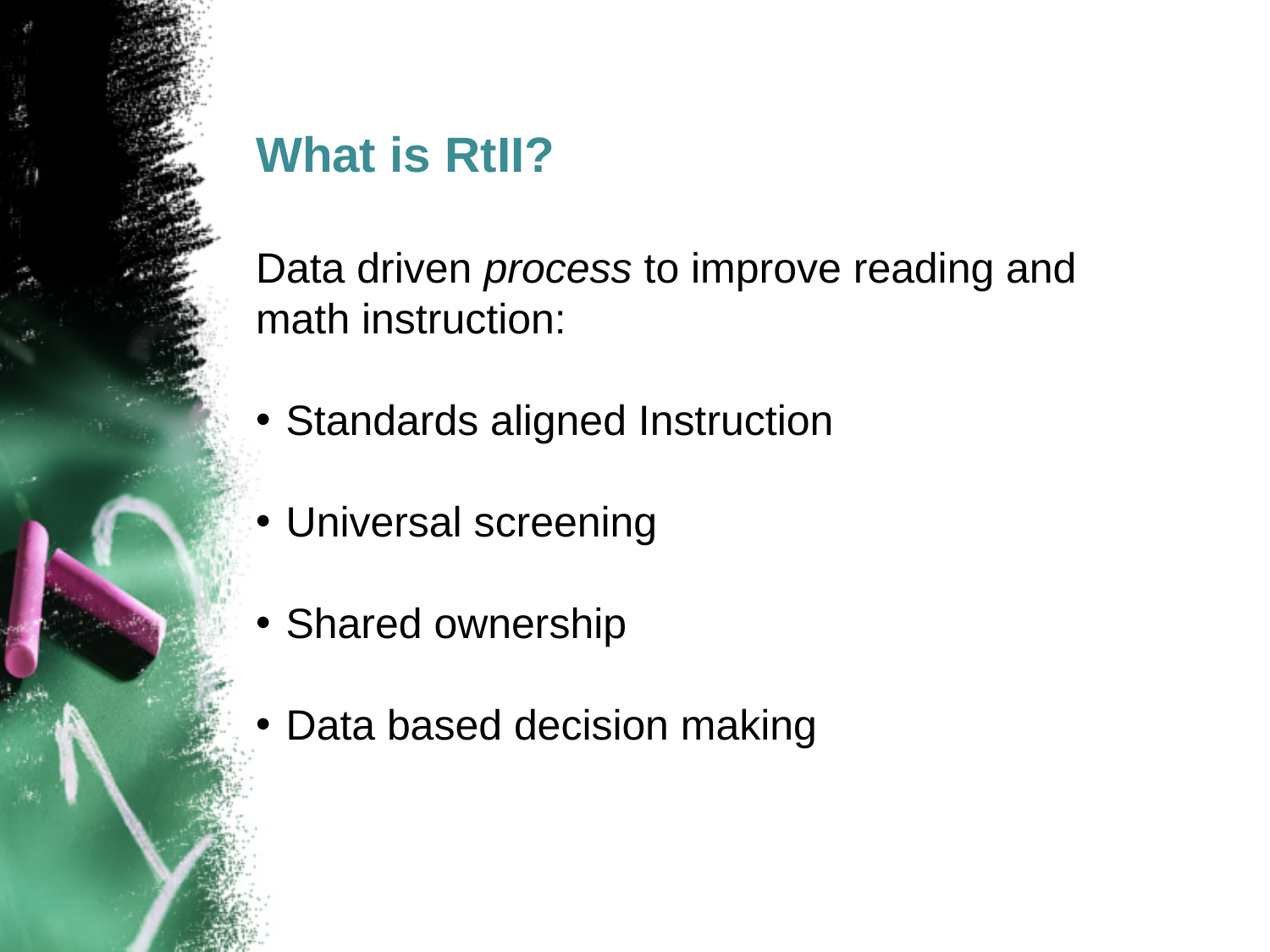

What is RtII?

Data driven process to improve reading and math instruction:

Standards aligned Instruction

Universal screening

Shared ownership

Data based decision making